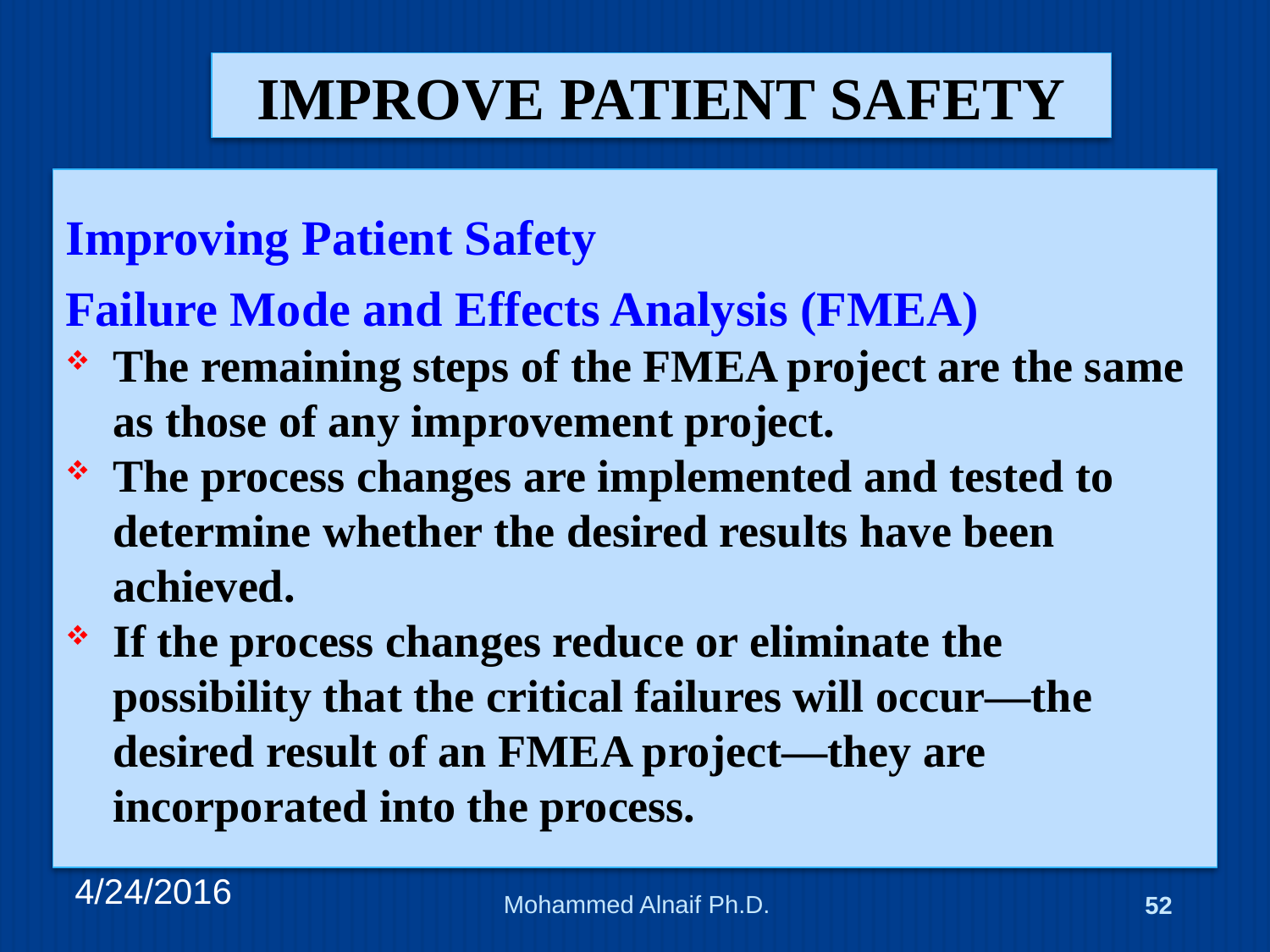

# improve patient safety
Improving Patient Safety
Failure Mode and Effects Analysis (FMEA)
The remaining steps of the FMEA project are the same as those of any improvement project.
The process changes are implemented and tested to determine whether the desired results have been achieved.
If the process changes reduce or eliminate the possibility that the critical failures will occur—the desired result of an FMEA project—they are incorporated into the process.
4/24/2016
Mohammed Alnaif Ph.D.
52